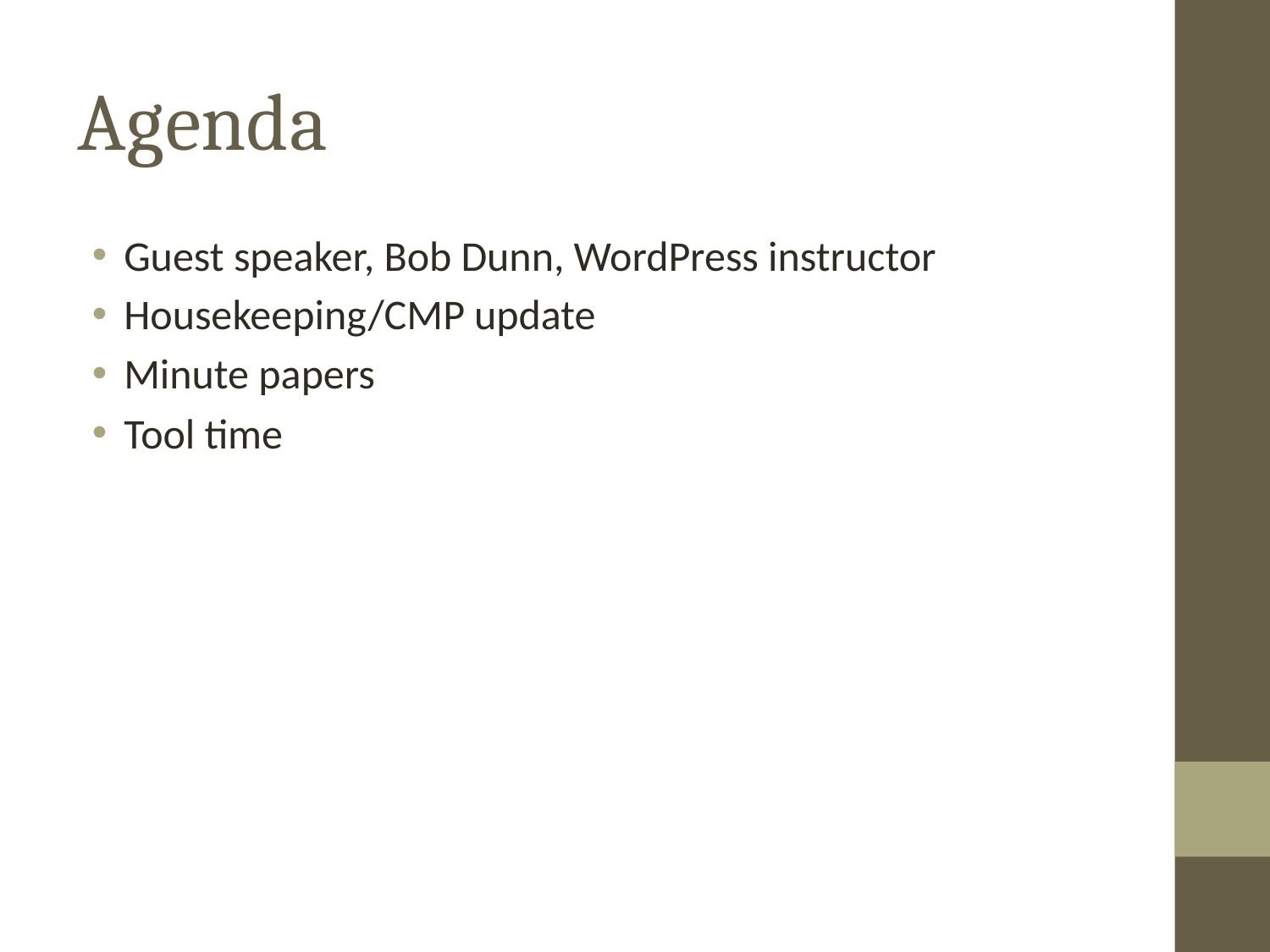

# Agenda
Guest speaker, Bob Dunn, WordPress instructor
Housekeeping/CMP update
Minute papers
Tool time